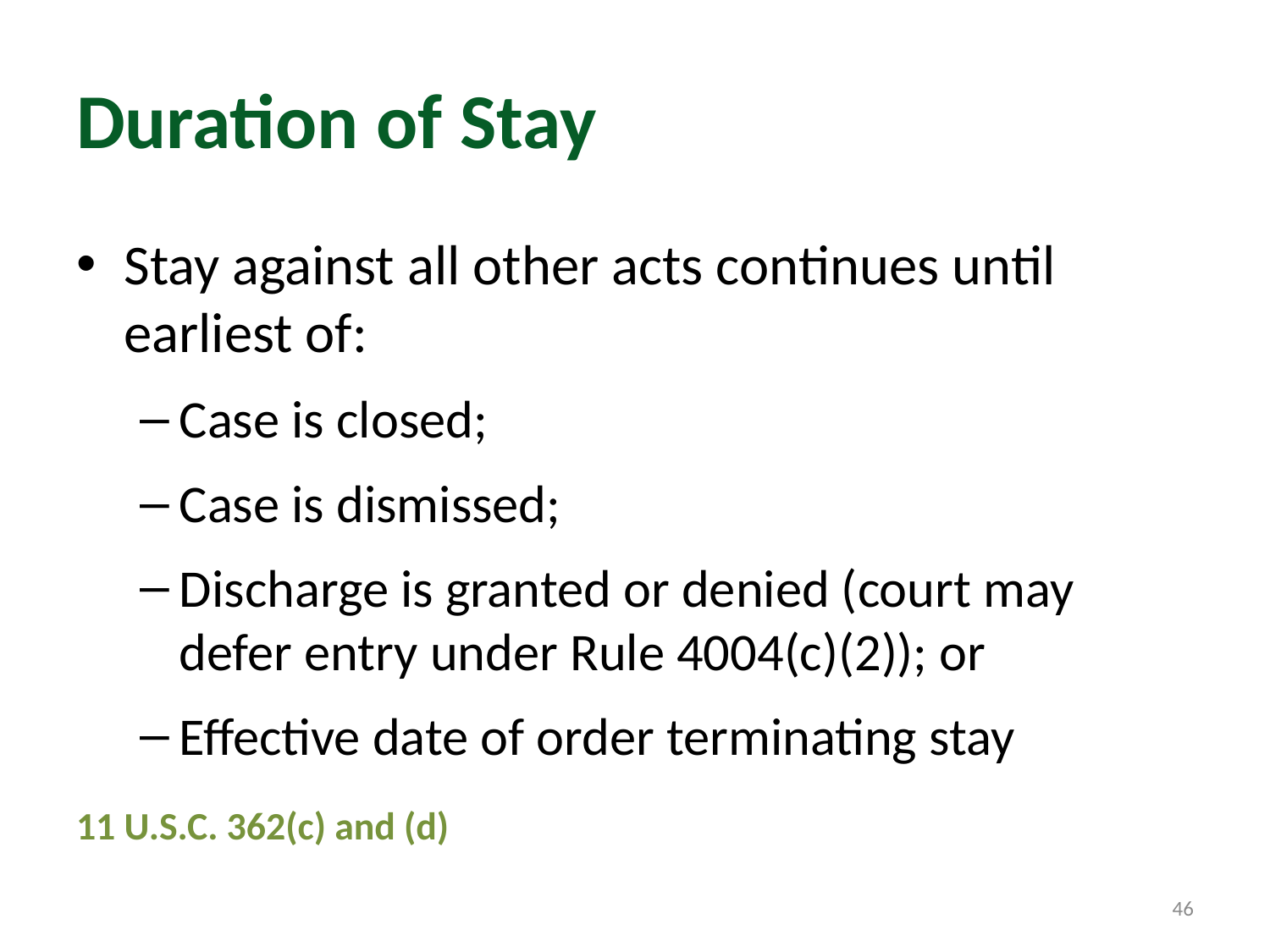

# Duration of Stay
Stay against all other acts continues until earliest of:
Case is closed;
Case is dismissed;
Discharge is granted or denied (court may defer entry under Rule 4004(c)(2)); or
Effective date of order terminating stay
11 U.S.C. 362(c) and (d)

46